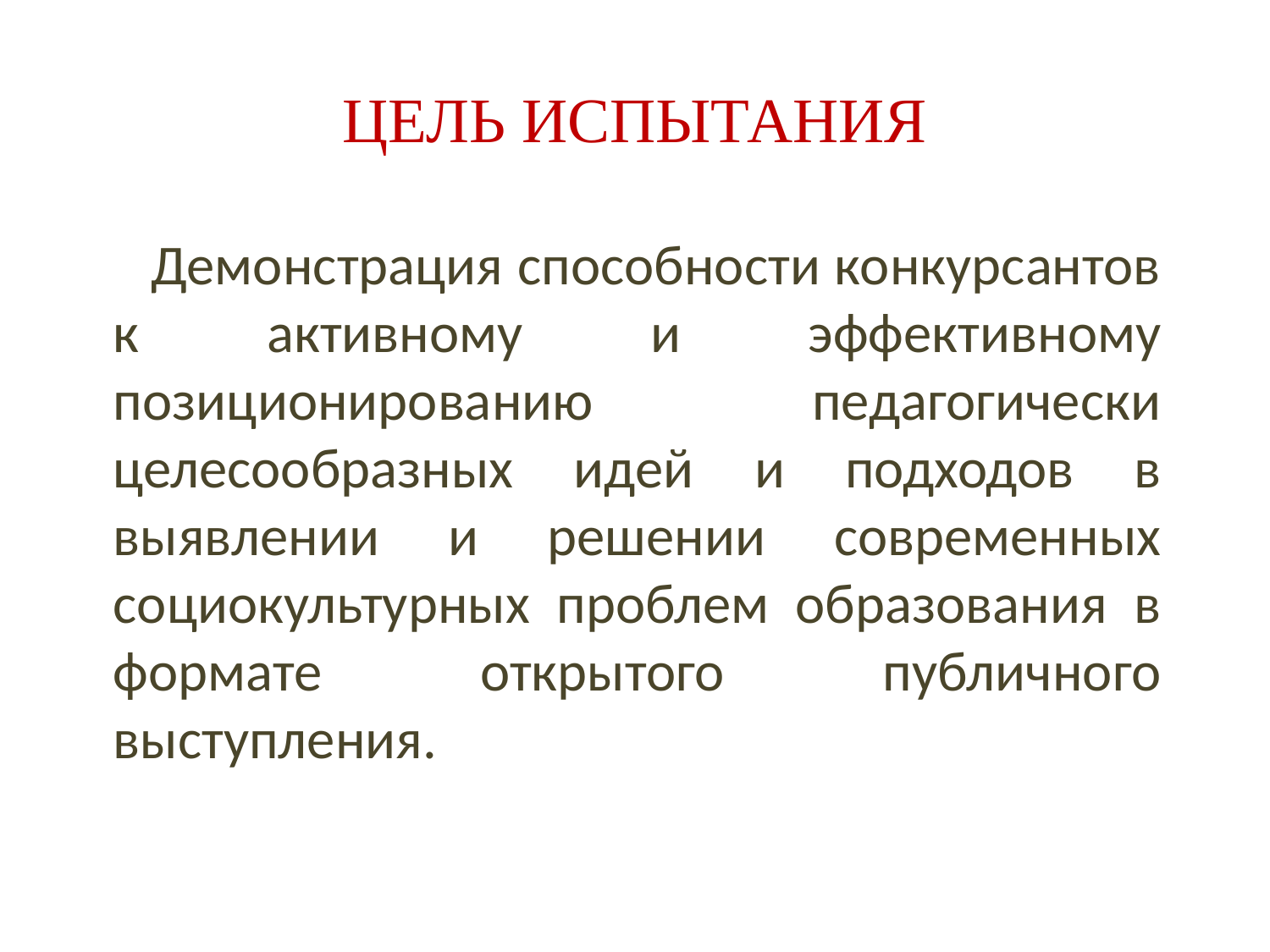

# ЦЕЛЬ ИСПЫТАНИЯ
      Демонстрация способности конкурсантов к активному и эффективному позиционированию педагогически целесообразных идей и подходов в выявлении и решении современных социокультурных проблем образования в формате открытого публичного выступления.